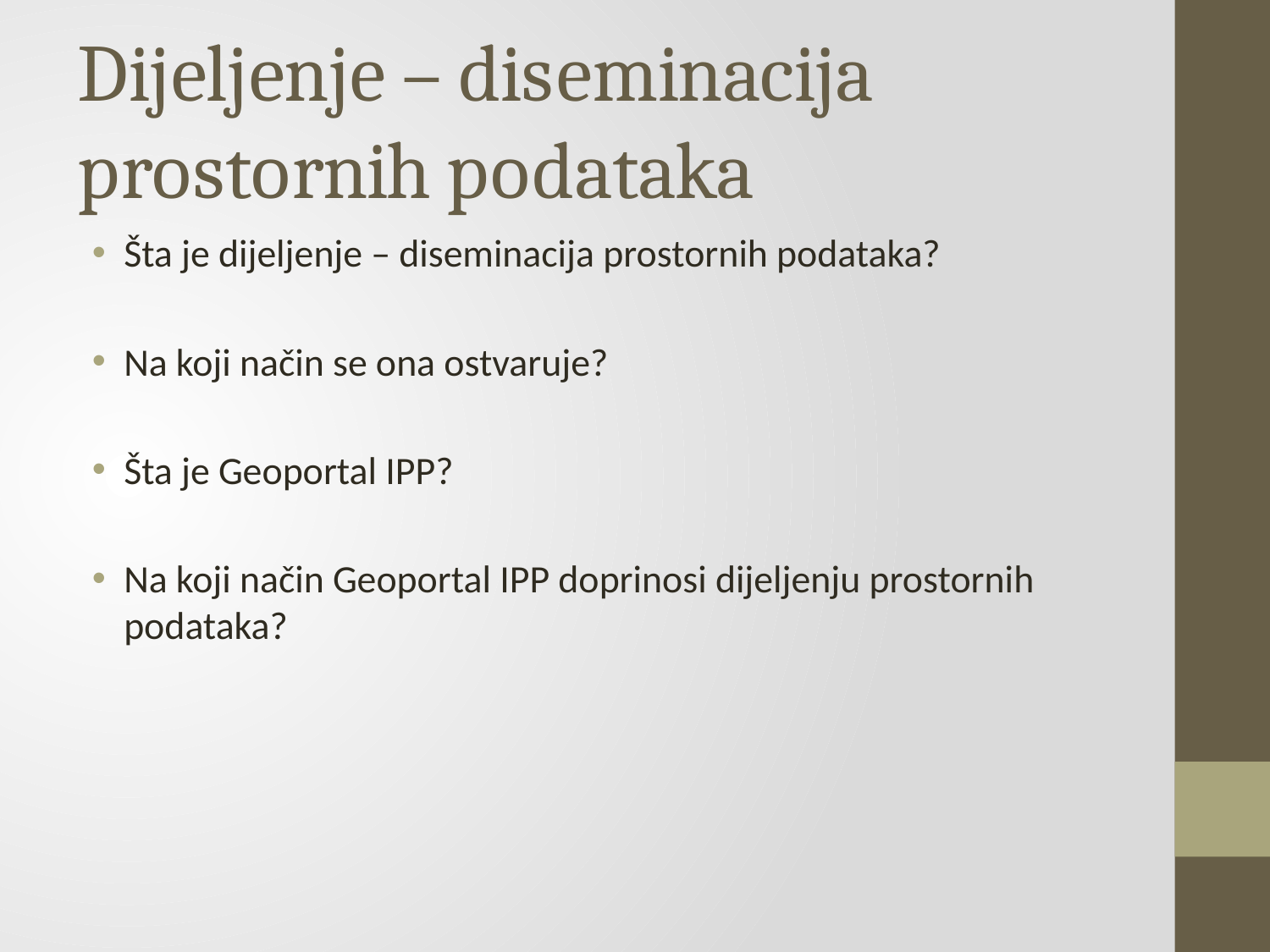

# Dijeljenje – diseminacija prostornih podataka
Šta je dijeljenje – diseminacija prostornih podataka?

Na koji način se ona ostvaruje?

Šta je Geoportal IPP?

Na koji način Geoportal IPP doprinosi dijeljenju prostornih podataka?